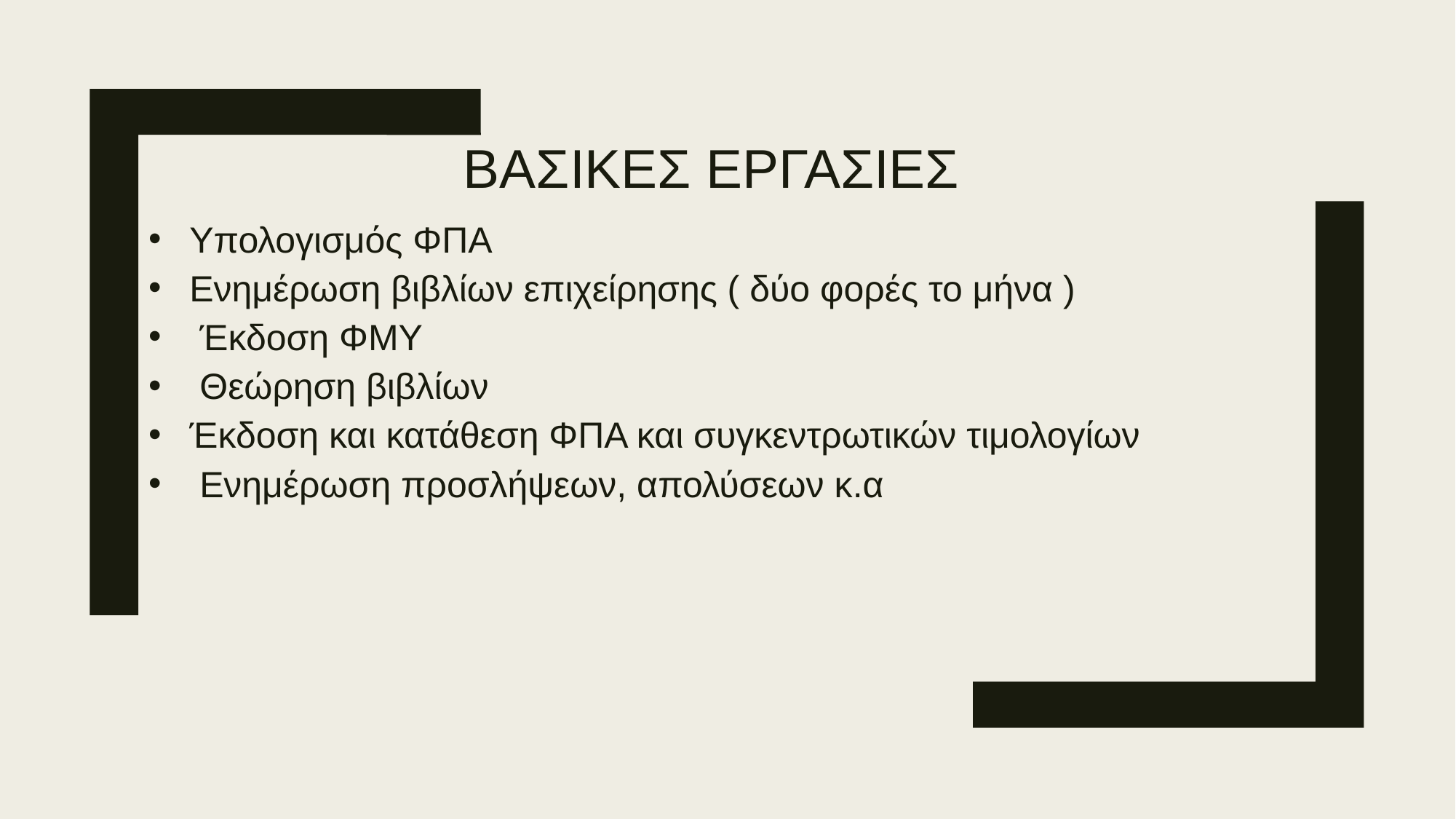

# ΒΑΣΙΚΕΣ Εργασιεσ
Υπολογισμός ΦΠΑ
Ενημέρωση βιβλίων επιχείρησης ( δύο φορές το μήνα )
 Έκδοση ΦΜΥ
 Θεώρηση βιβλίων
Έκδοση και κατάθεση ΦΠΑ και συγκεντρωτικών τιμολογίων
 Ενημέρωση προσλήψεων, απολύσεων κ.α